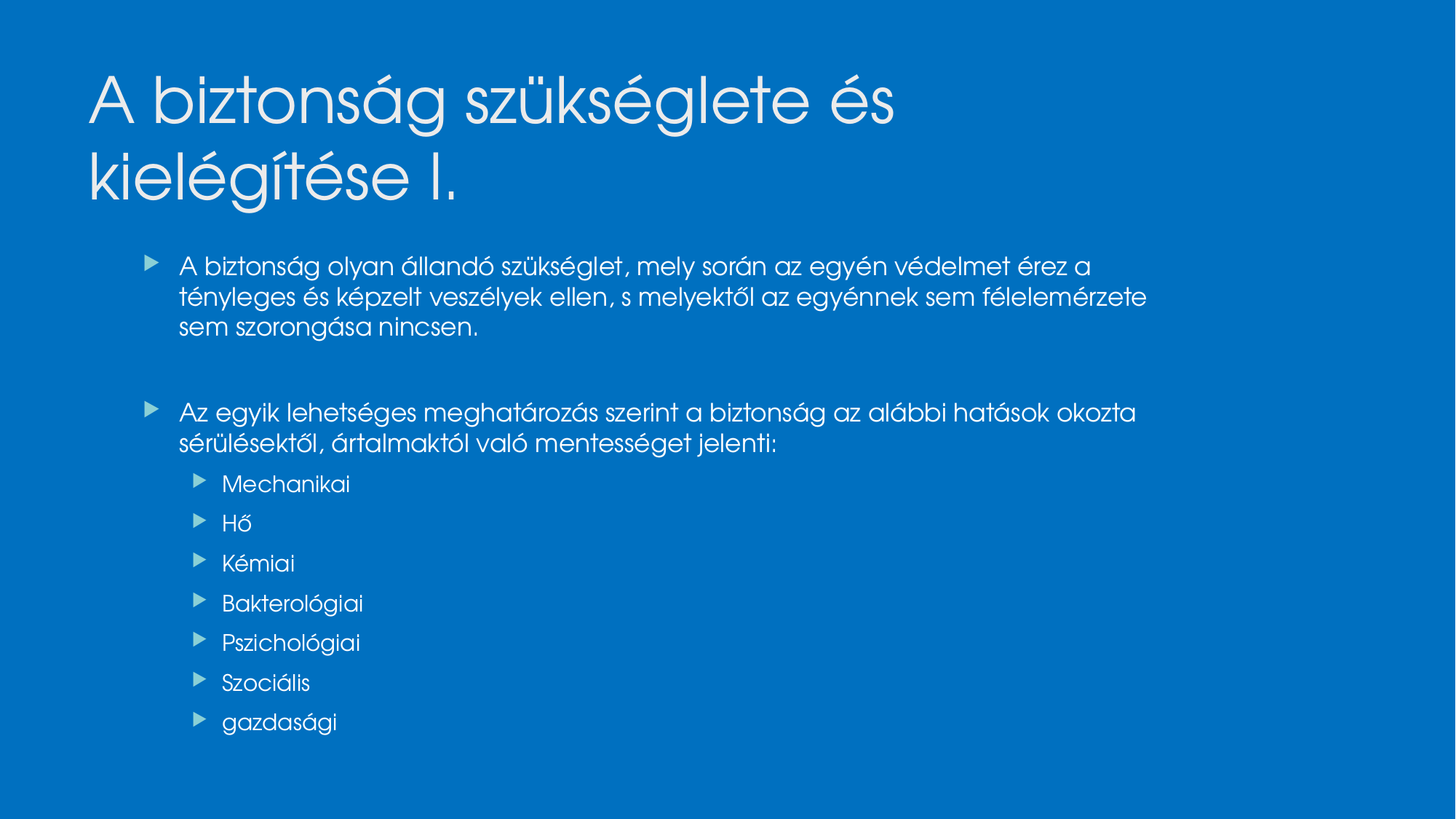

# A biztonság szükséglete és kielégítése I.
A biztonság olyan állandó szükséglet, mely során az egyén védelmet érez a tényleges és képzelt veszélyek ellen, s melyektől az egyénnek sem félelemérzete sem szorongása nincsen.

Az egyik lehetséges meghatározás szerint a biztonság az alábbi hatások okozta sérülésektől, ártalmaktól való mentességet jelenti:
Mechanikai
Hő
Kémiai
Bakterológiai
Pszichológiai
Szociális
gazdasági